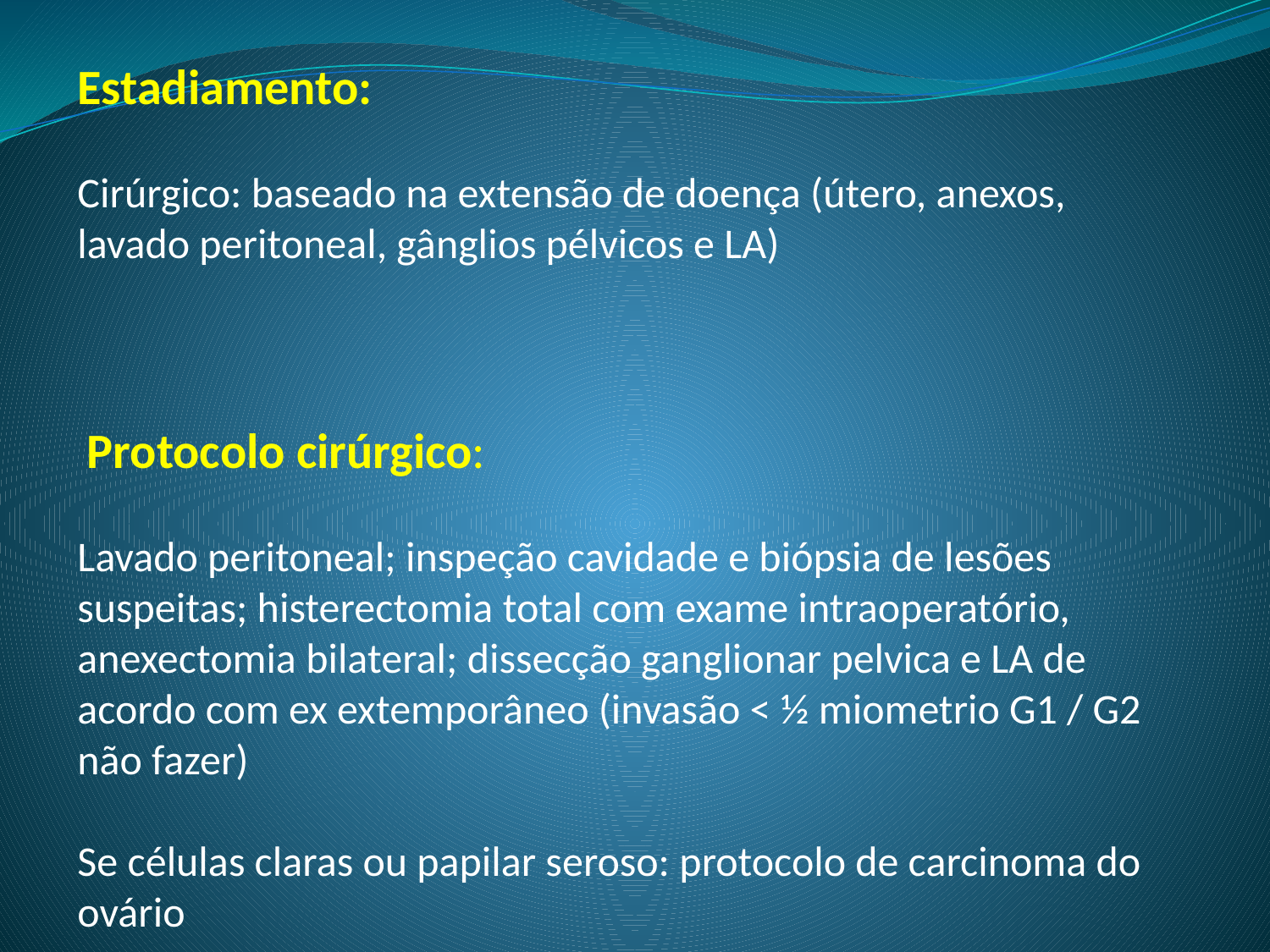

Estadiamento:

Cirúrgico: baseado na extensão de doença (útero, anexos, lavado peritoneal, gânglios pélvicos e LA)

 Protocolo cirúrgico:

Lavado peritoneal; inspeção cavidade e biópsia de lesões suspeitas; histerectomia total com exame intraoperatório, anexectomia bilateral; dissecção ganglionar pelvica e LA de acordo com ex extemporâneo (invasão < ½ miometrio G1 / G2 não fazer)

Se células claras ou papilar seroso: protocolo de carcinoma do ovário